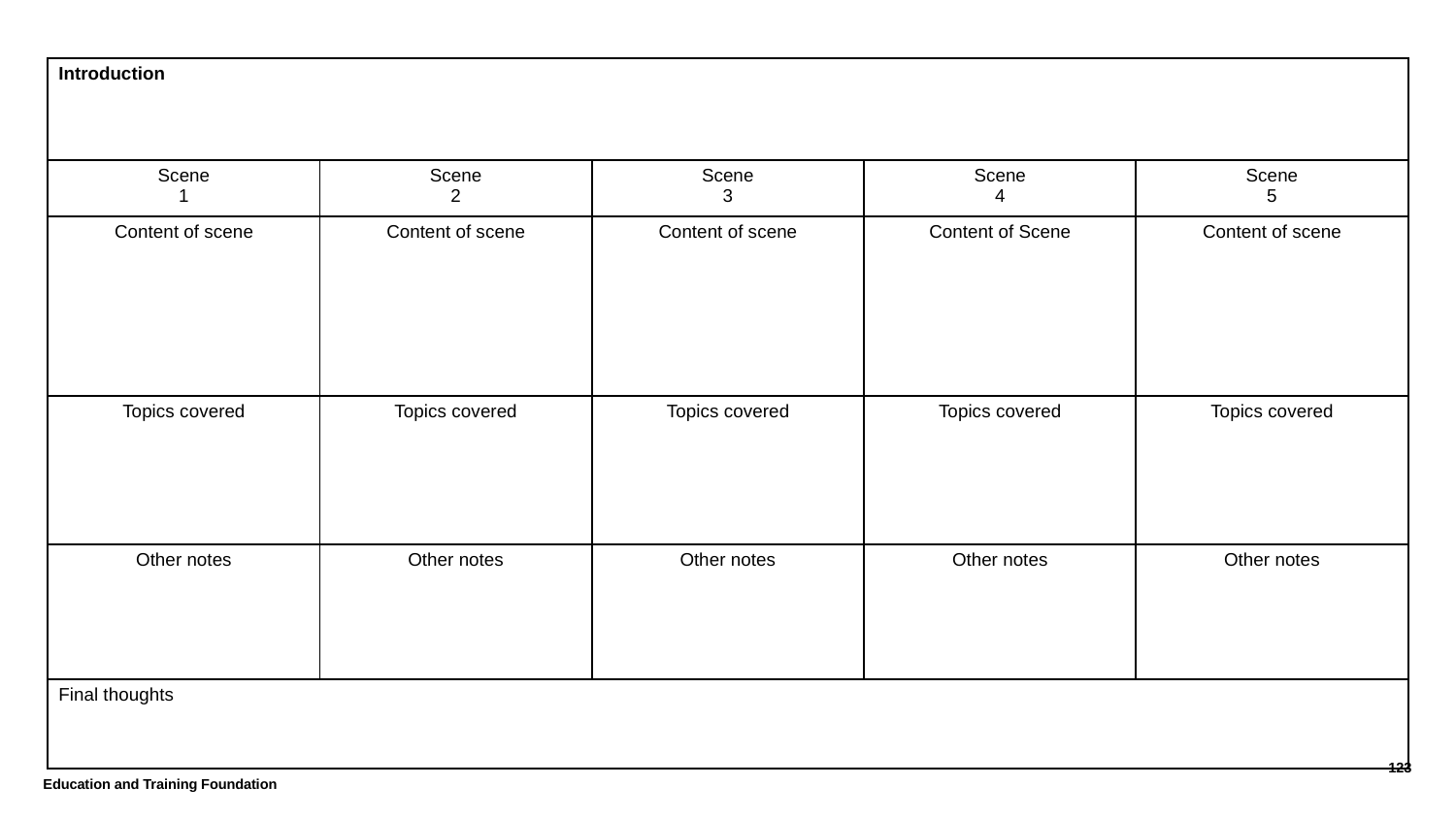

| Introduction |  |  |  |  |
| --- | --- | --- | --- | --- |
| Scene 1 | Scene 2 | Scene 3 | Scene 4 | Scene 5 |
| Content of scene | Content of scene | Content of scene | Content of Scene | Content of scene |
| Topics covered | Topics covered | Topics covered | Topics covered | Topics covered |
| Other notes | Other notes | Other notes | Other notes | Other notes |
| Final thoughts |  |  |  |  |
123
Education and Training Foundation